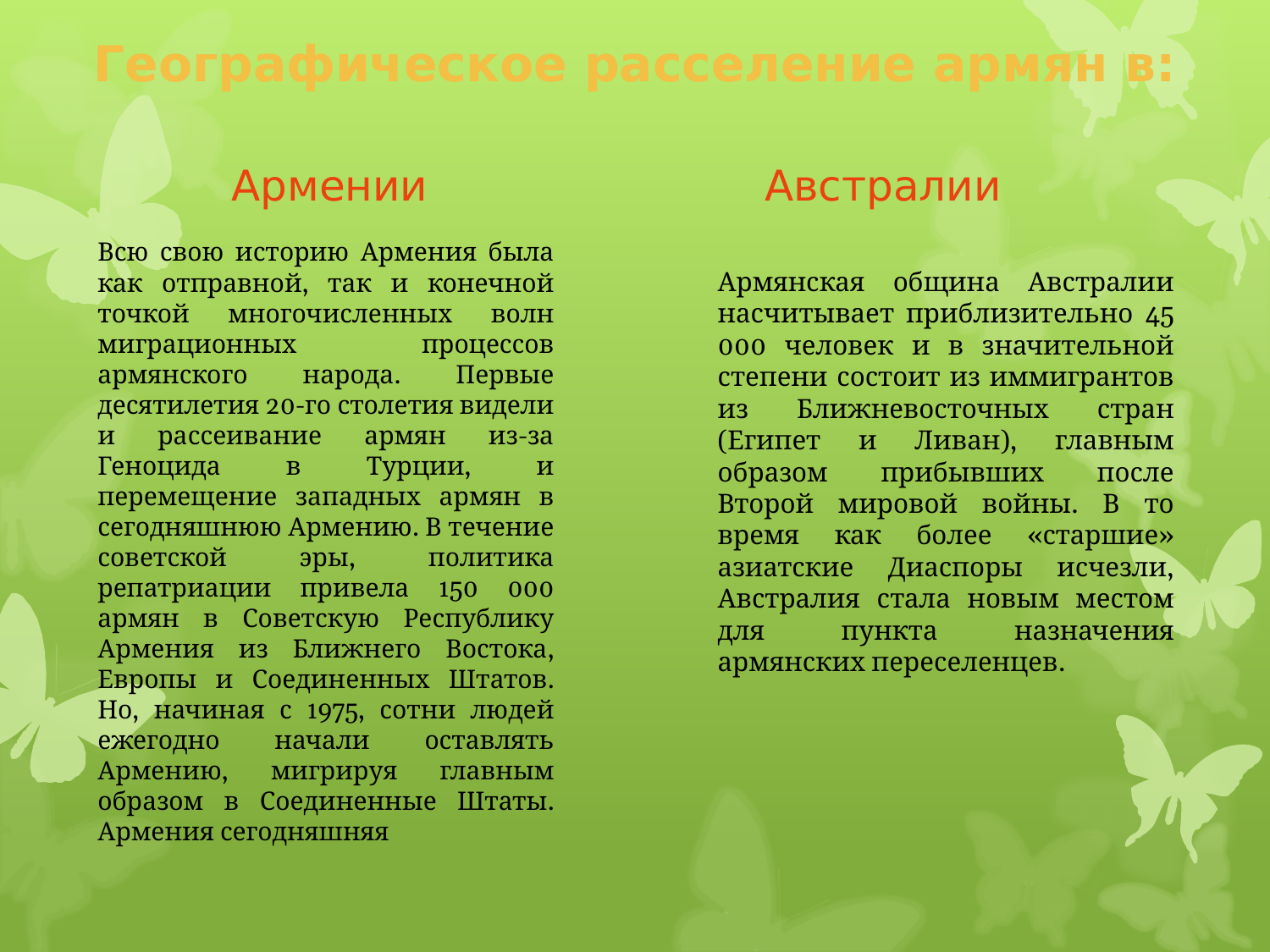

Географическое расселение армян в:
Австралии
Армении
Всю свою историю Армения была как отправной, так и конечной точкой многочисленных волн миграционных процессов армянского народа. Первые десятилетия 20-го столетия видели и рассеивание армян из-за Геноцида в Турции, и перемещение западных армян в сегодняшнюю Армению. В течение советской эры, политика репатриации привела 150 000 армян в Советскую Республику Армения из Ближнего Востока, Европы и Соединенных Штатов. Но, начиная с 1975, сотни людей ежегодно начали оставлять Армению, мигрируя главным образом в Соединенные Штаты. Армения сегодняшняя
Армянская община Австралии насчитывает приблизительно 45 000 человек и в значительной степени состоит из иммигрантов из Ближневосточных стран (Египет и Ливан), главным образом прибывших после Второй мировой войны. В то время как более «старшие» азиатские Диаспоры исчезли, Австралия стала новым местом для пункта назначения армянских переселенцев.